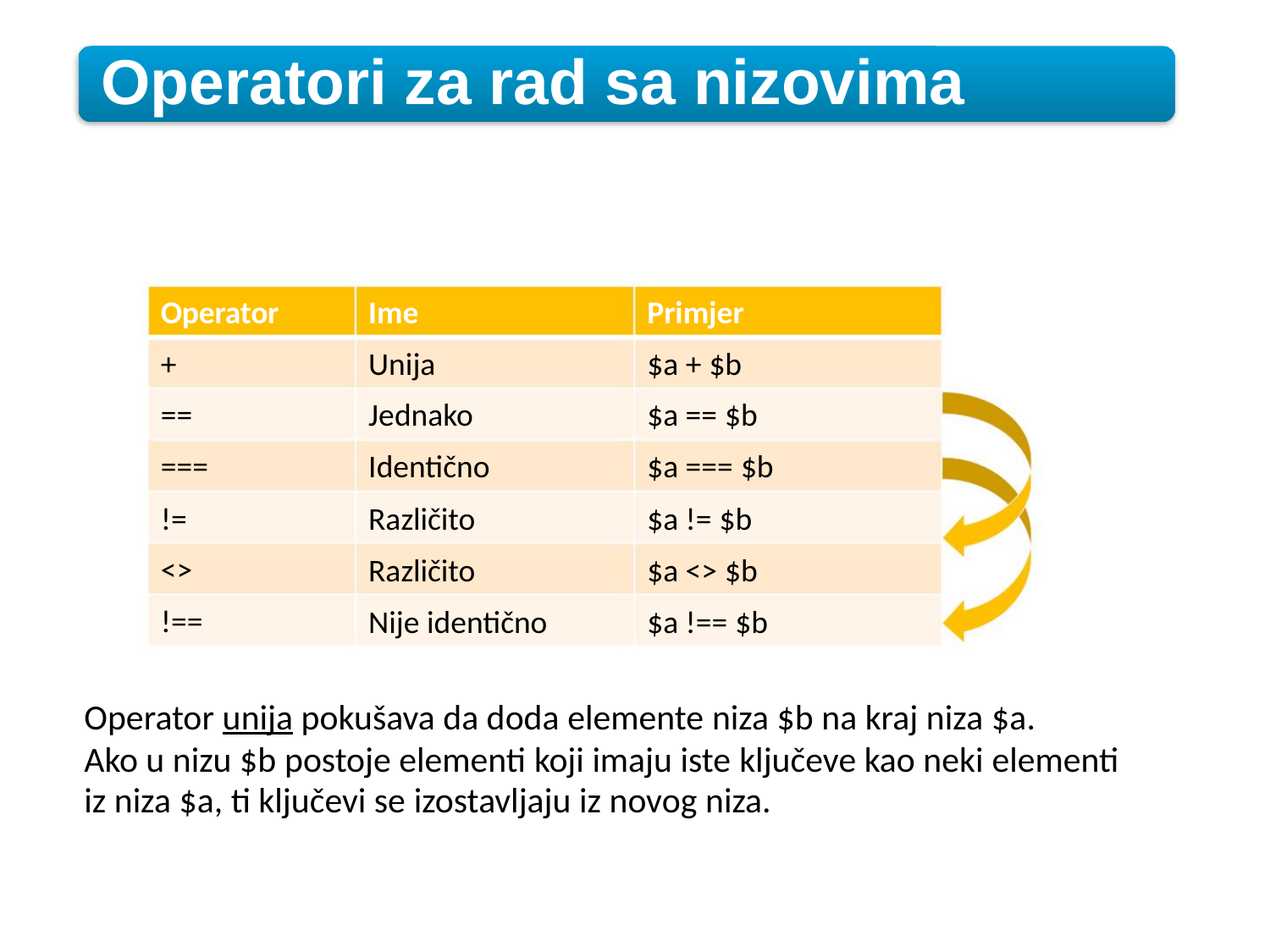

Operatori za rad sa nizovima

Operator
Ime
Primjer
+
Unija
$a + $b
==
===
!=
Jednako
Identično
Različito
Različito
Nije identično
$a == $b
$a === $b
$a != $b
$a <> $b
$a !== $b
<>
!==
Operator unija pokušava da doda elemente niza $b na kraj niza $a.
Ako u nizu $b postoje elementi koji imaju iste ključeve kao neki elementi
iz niza $a, ti ključevi se izostavljaju iz novog niza.
39